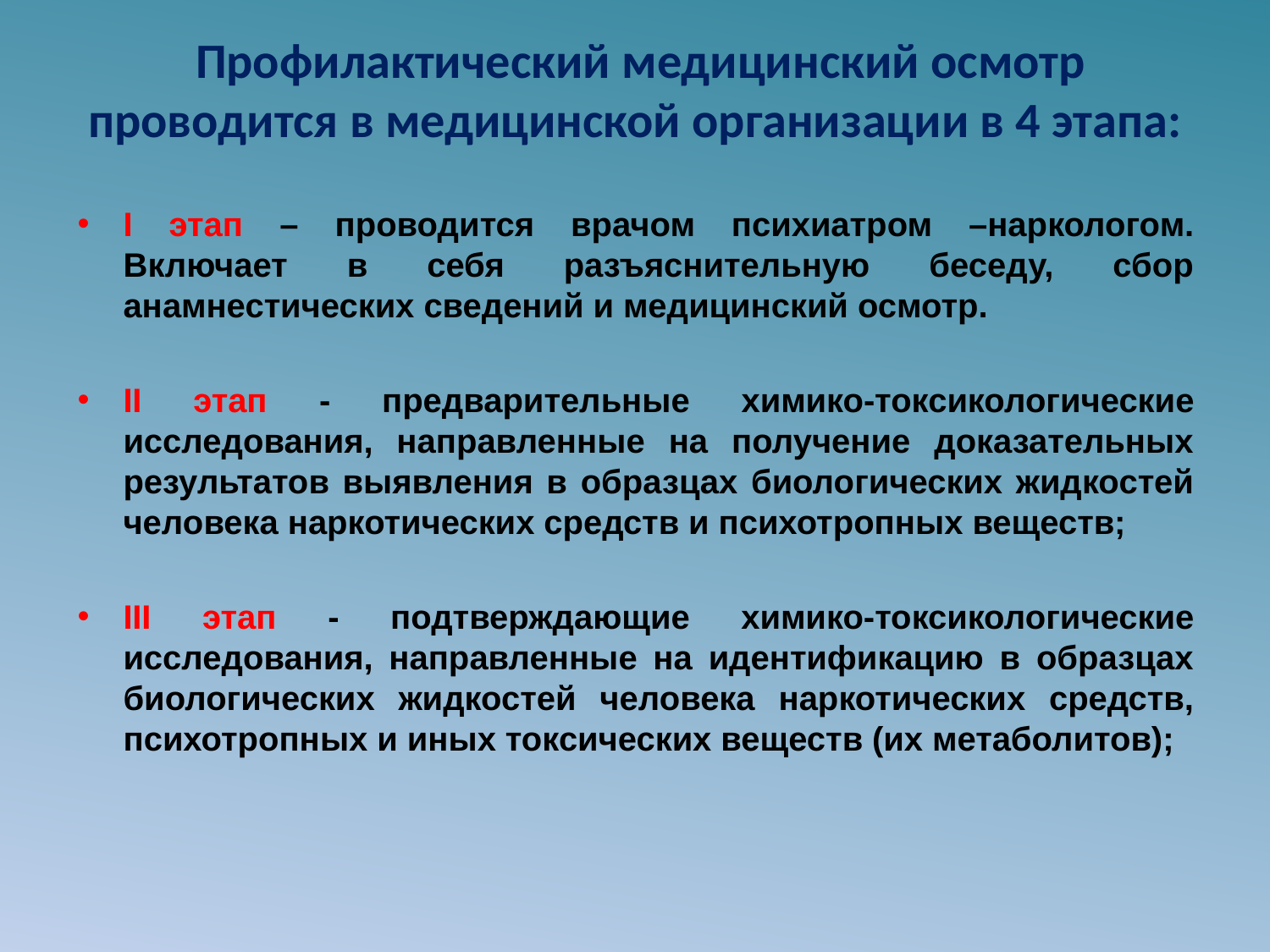

# Профилактический медицинский осмотр проводится в медицинской организации в 4 этапа:
I этап – проводится врачом психиатром –наркологом. Включает в себя разъяснительную беседу, сбор анамнестических сведений и медицинский осмотр.

II этап - предварительные химико-токсикологические исследования, направленные на получение доказательных результатов выявления в образцах биологических жидкостей человека наркотических средств и психотропных веществ;

III этап - подтверждающие химико-токсикологические исследования, направленные на идентификацию в образцах биологических жидкостей человека наркотических средств, психотропных и иных токсических веществ (их метаболитов);